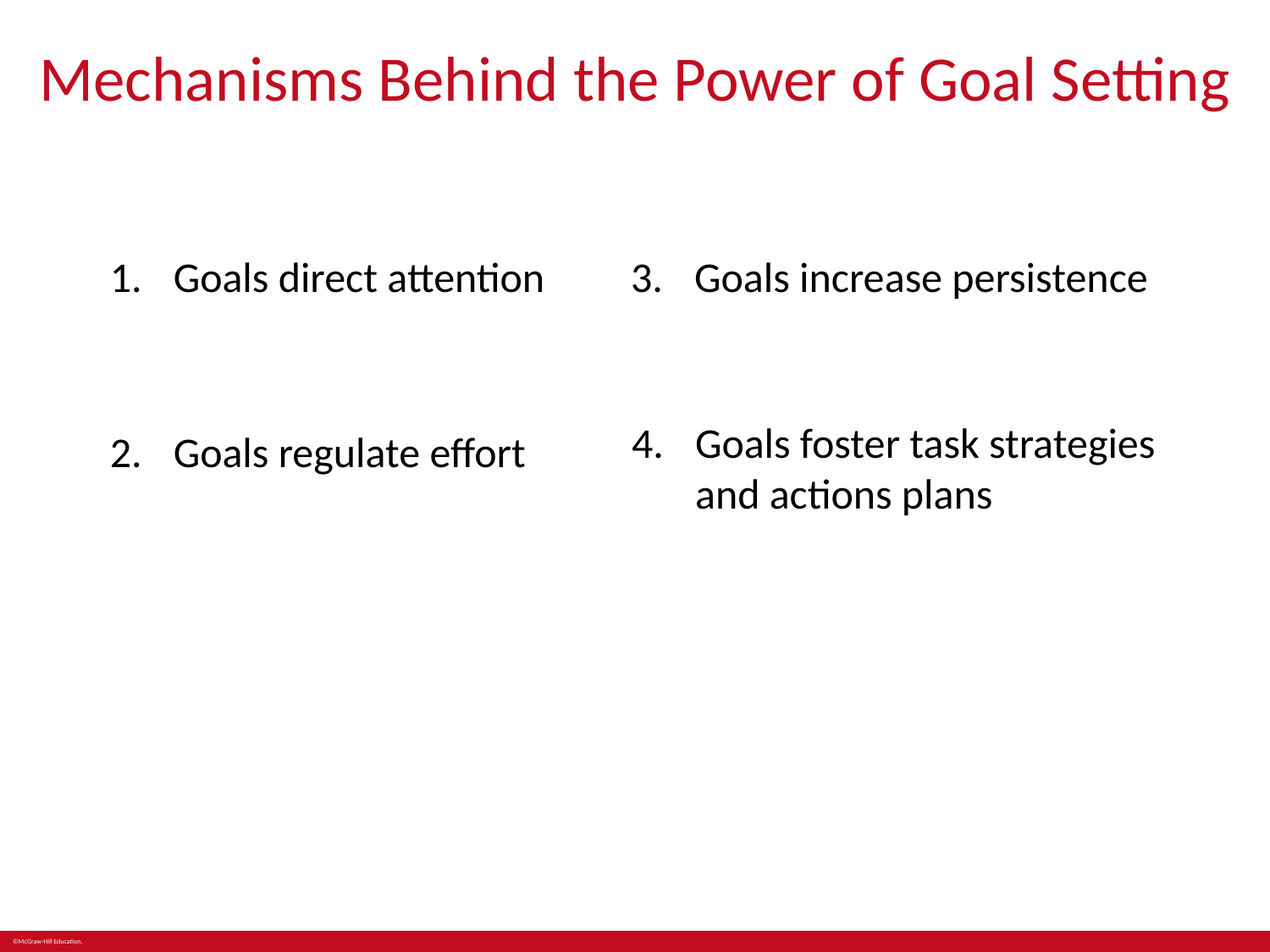

# Mechanisms Behind the Power of Goal Setting
Goals direct attention
Goals increase persistence
Goals regulate effort
Goals foster task strategies and actions plans